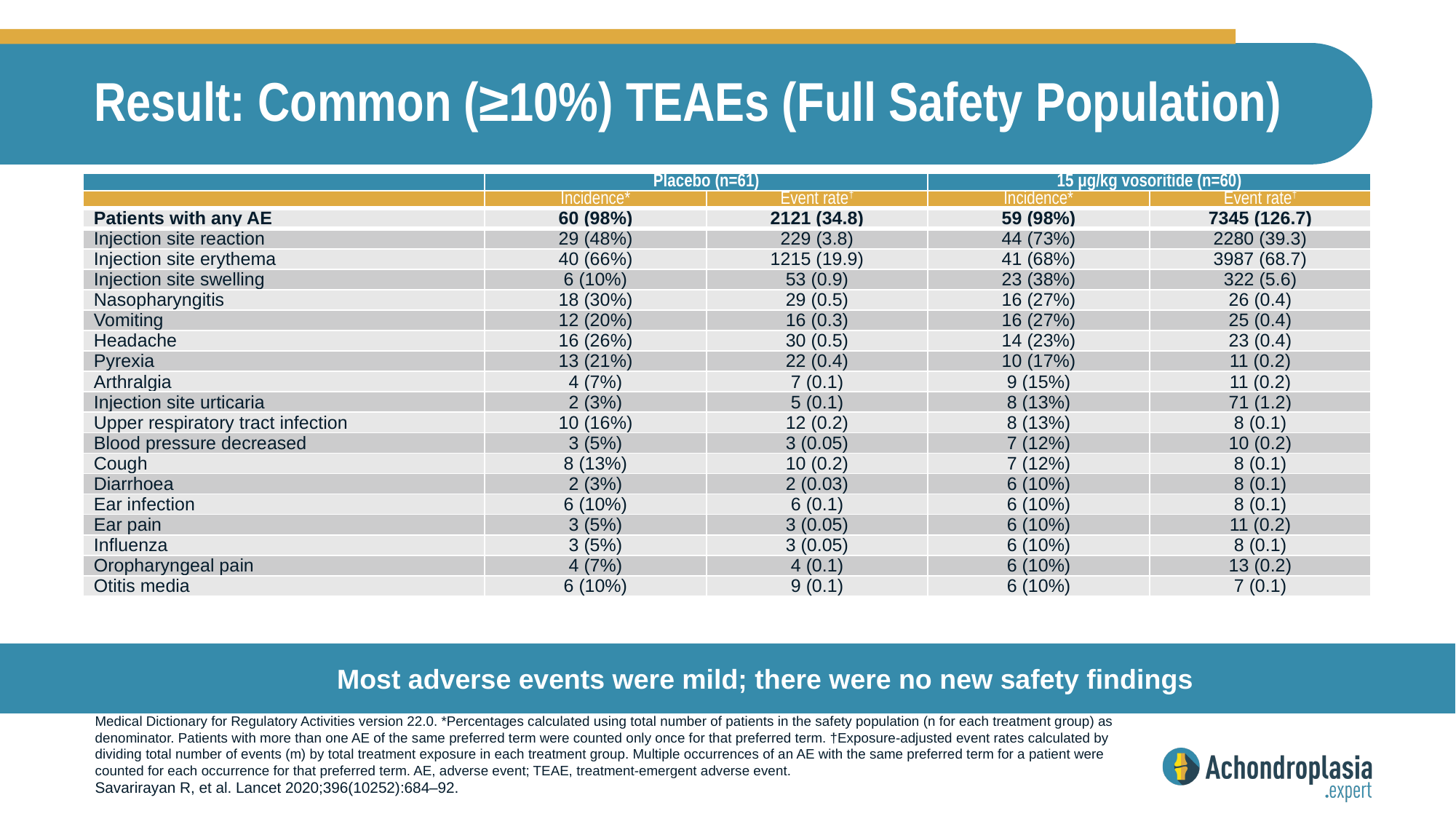

# Result: Common (≥10%) TEAEs (Full Safety Population)
|  | Placebo (n=61) |  | 15 μg/kg vosoritide (n=60) |  |
| --- | --- | --- | --- | --- |
|  | Incidence\* | Event rate† | Incidence\* | Event rate† |
| Patients with any AE | 60 (98%) | 2121 (34.8) | 59 (98%) | 7345 (126.7) |
| Injection site reaction | 29 (48%) | 229 (3.8) | 44 (73%) | 2280 (39.3) |
| Injection site erythema | 40 (66%) | 1215 (19.9) | 41 (68%) | 3987 (68.7) |
| Injection site swelling | 6 (10%) | 53 (0.9) | 23 (38%) | 322 (5.6) |
| Nasopharyngitis | 18 (30%) | 29 (0.5) | 16 (27%) | 26 (0.4) |
| Vomiting | 12 (20%) | 16 (0.3) | 16 (27%) | 25 (0.4) |
| Headache | 16 (26%) | 30 (0.5) | 14 (23%) | 23 (0.4) |
| Pyrexia | 13 (21%) | 22 (0.4) | 10 (17%) | 11 (0.2) |
| Arthralgia | 4 (7%) | 7 (0.1) | 9 (15%) | 11 (0.2) |
| Injection site urticaria | 2 (3%) | 5 (0.1) | 8 (13%) | 71 (1.2) |
| Upper respiratory tract infection | 10 (16%) | 12 (0.2) | 8 (13%) | 8 (0.1) |
| Blood pressure decreased | 3 (5%) | 3 (0.05) | 7 (12%) | 10 (0.2) |
| Cough | 8 (13%) | 10 (0.2) | 7 (12%) | 8 (0.1) |
| Diarrhoea | 2 (3%) | 2 (0.03) | 6 (10%) | 8 (0.1) |
| Ear infection | 6 (10%) | 6 (0.1) | 6 (10%) | 8 (0.1) |
| Ear pain | 3 (5%) | 3 (0.05) | 6 (10%) | 11 (0.2) |
| Influenza | 3 (5%) | 3 (0.05) | 6 (10%) | 8 (0.1) |
| Oropharyngeal pain | 4 (7%) | 4 (0.1) | 6 (10%) | 13 (0.2) |
| Otitis media | 6 (10%) | 9 (0.1) | 6 (10%) | 7 (0.1) |
Most adverse events were mild; there were no new safety findings
Data are n (%) or m (rate). AEs with onset or worsening after the initiation of study drug and up to 30 days after study drug discontinuation were included. AEs coded using Medical Dictionary for Regulatory Activities version 22.0. *Percentages calculated using total number of patients in the safety population (n for each treatment group) as denominator. Patients with more than one AE of the same preferred term were counted only once for that preferred term. †Exposure-adjusted event rates calculated by dividing total number of events (m) by total treatment exposure in each treatment group. Multiple occurrences of an AE with the same preferred term for a patient were counted for each occurrence for that preferred term. AE, adverse event; TEAE, treatment-emergent adverse event.
Savarirayan R, et al. Lancet 2020;396(10252):684–92.